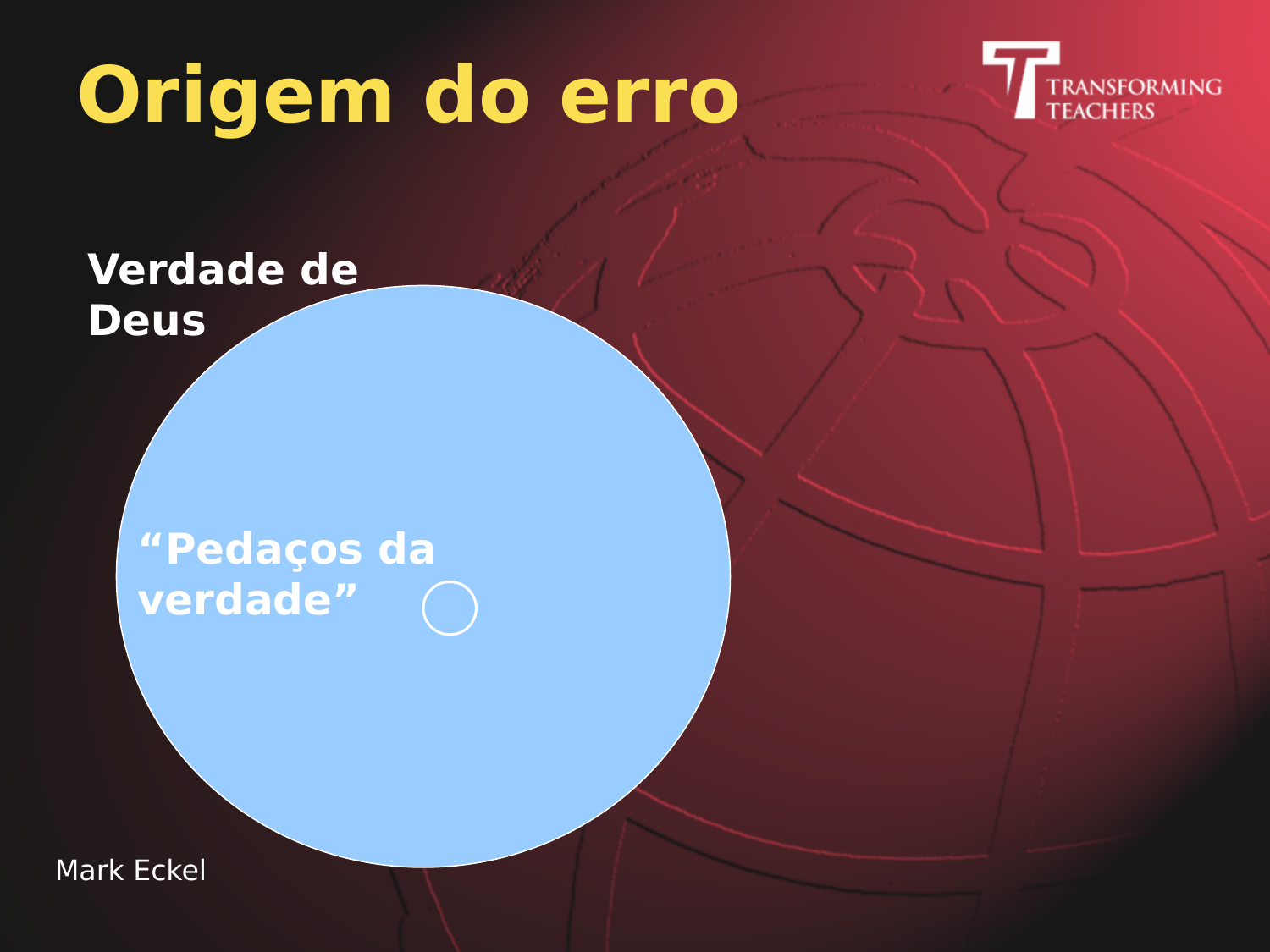

# Origem do erro
Verdade de Deus

“Pedaços da verdade”

Mark Eckel